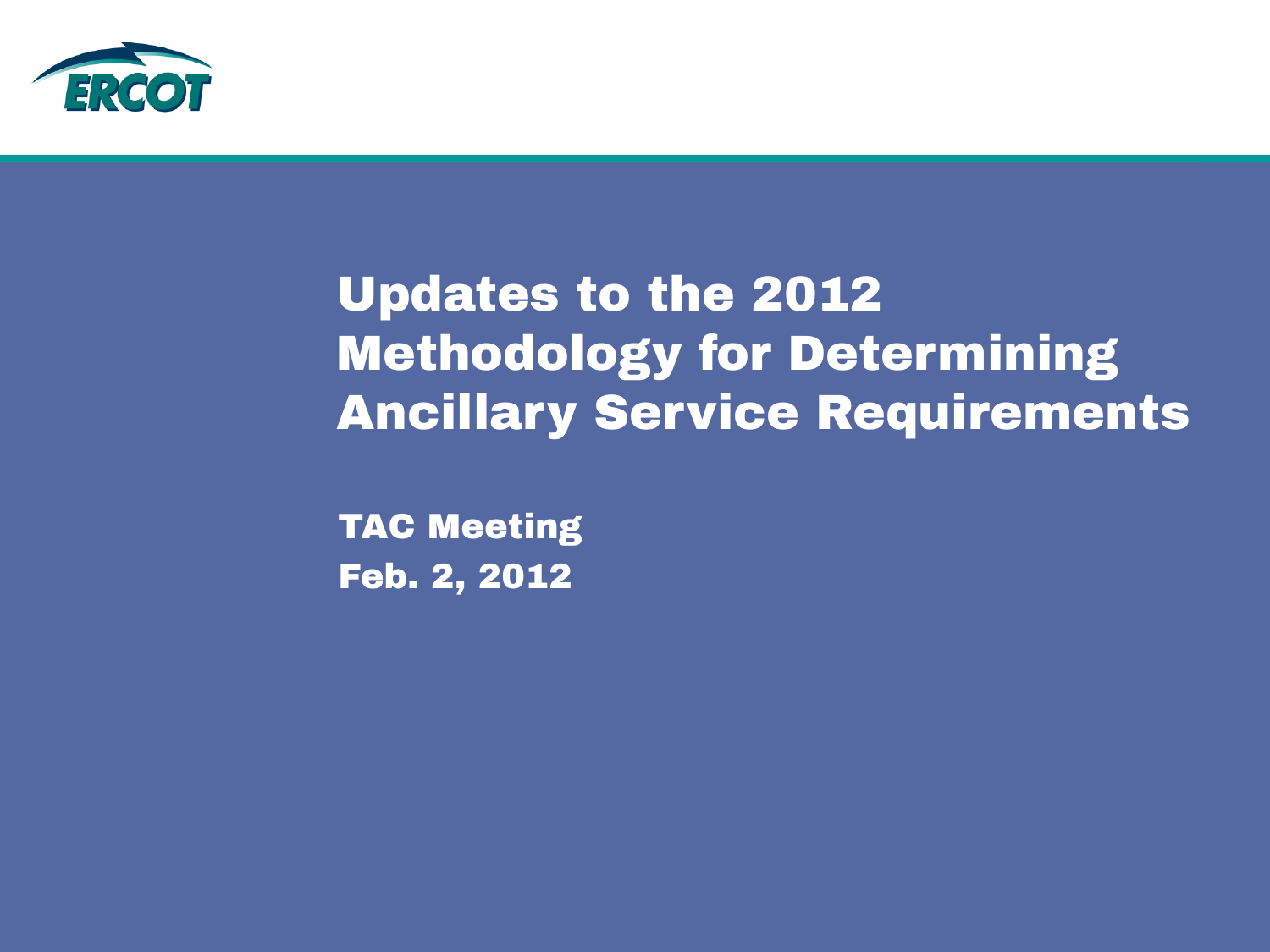

# Updates to the 2012 Methodology for Determining Ancillary Service Requirements
TAC Meeting
Feb. 2, 2012